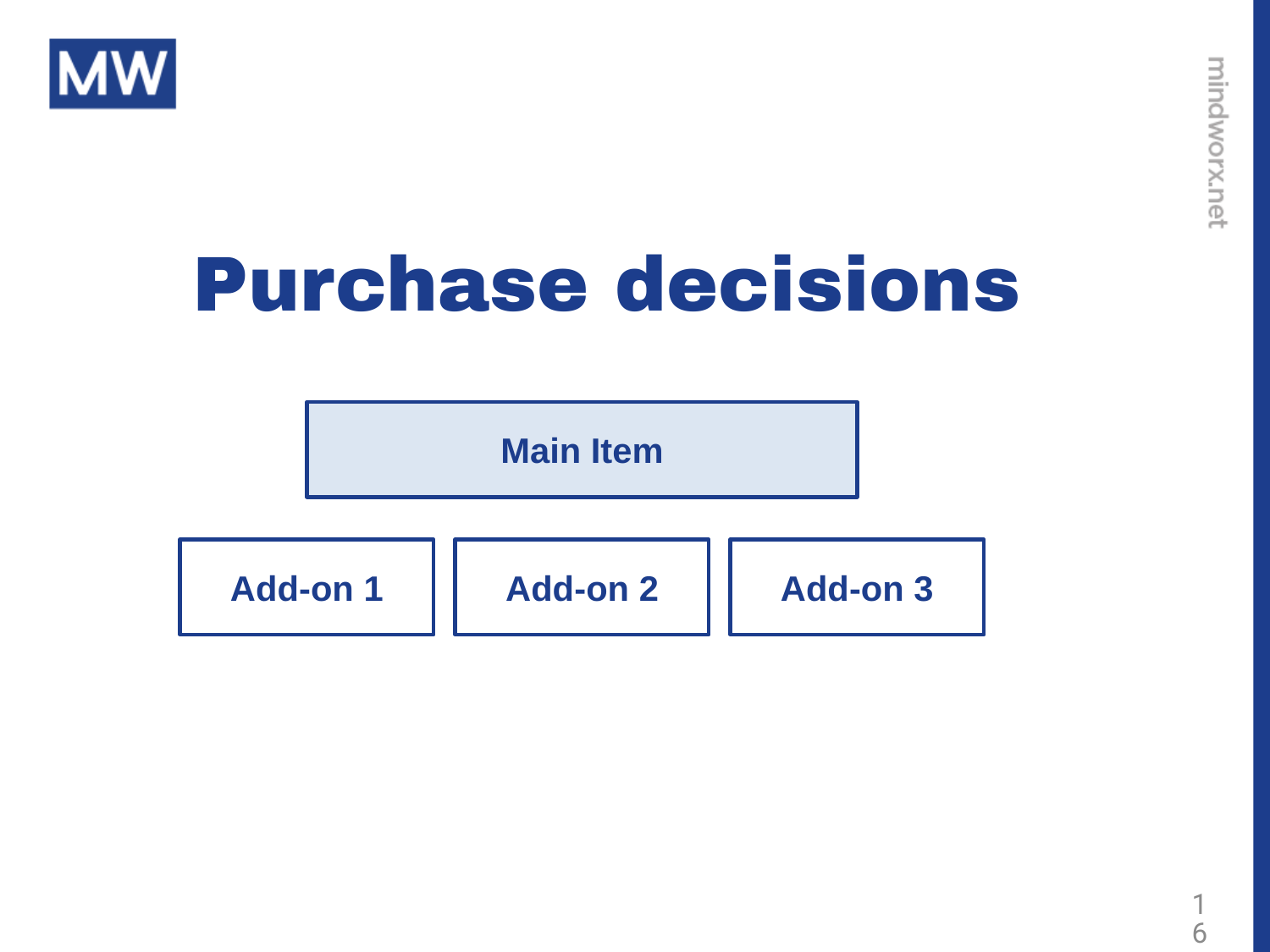

# Purchase decisions
Main Item
Add-on 1
Add-on 2
Add-on 3
16